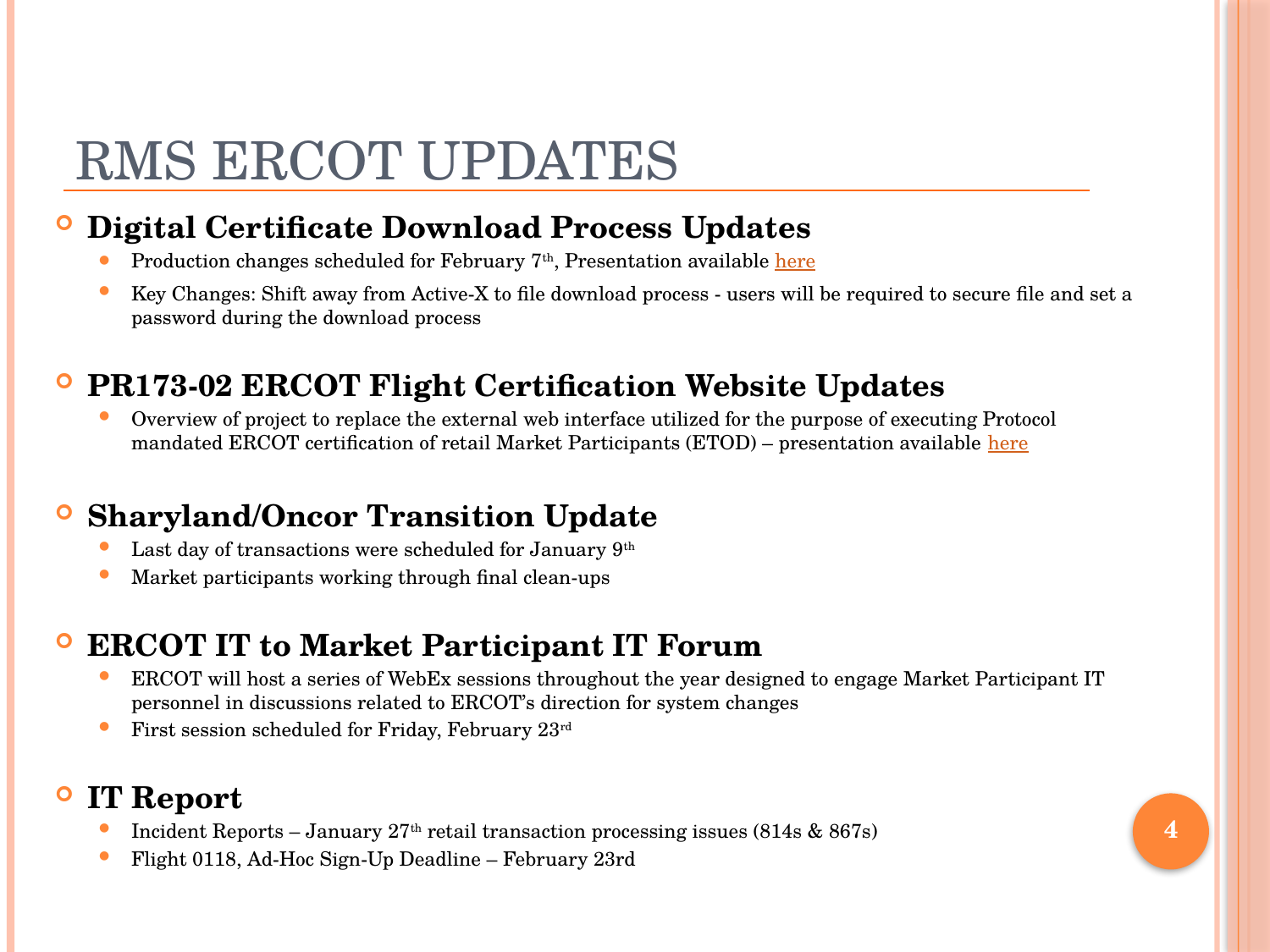

# RMS ERCOT Updates
Digital Certificate Download Process Updates
Production changes scheduled for February 7th, Presentation available here
Key Changes: Shift away from Active-X to file download process - users will be required to secure file and set a password during the download process

PR173-02 ERCOT Flight Certification Website Updates
Overview of project to replace the external web interface utilized for the purpose of executing Protocol mandated ERCOT certification of retail Market Participants (ETOD) – presentation available here

Sharyland/Oncor Transition Update
Last day of transactions were scheduled for January 9th
Market participants working through final clean-ups

ERCOT IT to Market Participant IT Forum
ERCOT will host a series of WebEx sessions throughout the year designed to engage Market Participant IT personnel in discussions related to ERCOT’s direction for system changes
First session scheduled for Friday, February 23rd

IT Report
Incident Reports – January 27th retail transaction processing issues (814s & 867s)
Flight 0118, Ad-Hoc Sign-Up Deadline – February 23rd

4